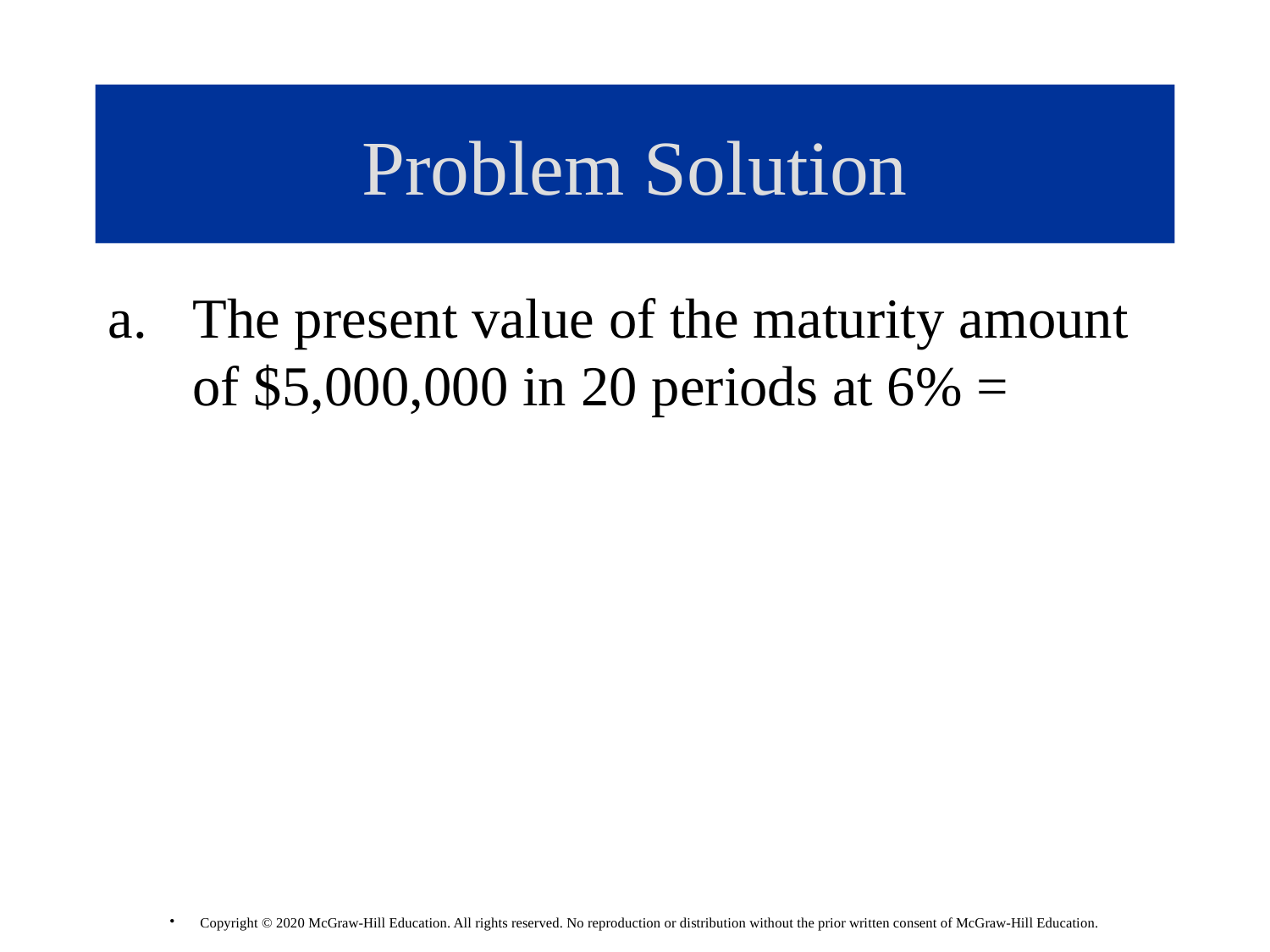

# Problem Solution
The present value of the maturity amount of $5,000,000 in 20 periods at 6% =